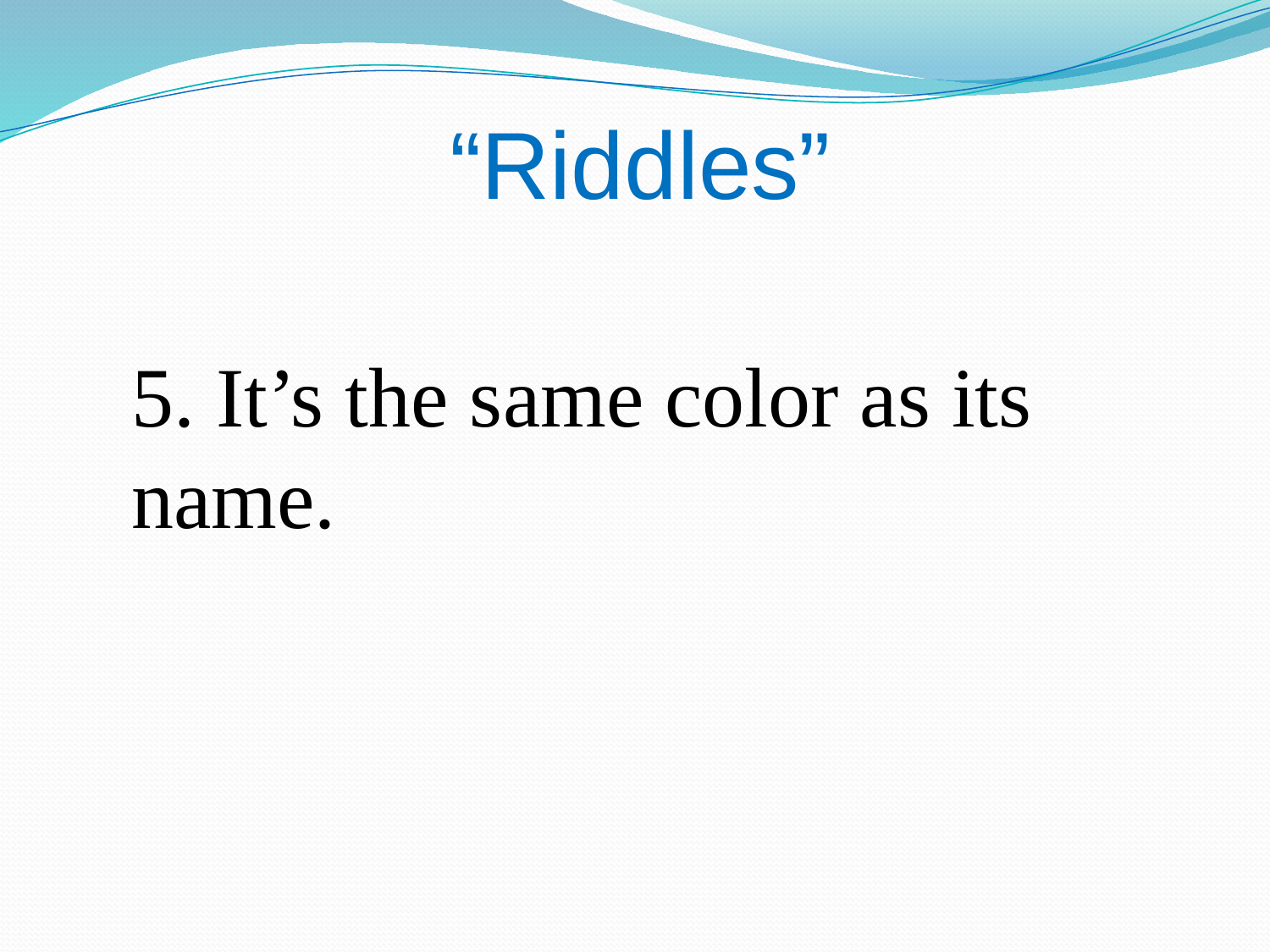

# “Riddles”

5. It’s the same color as its name.